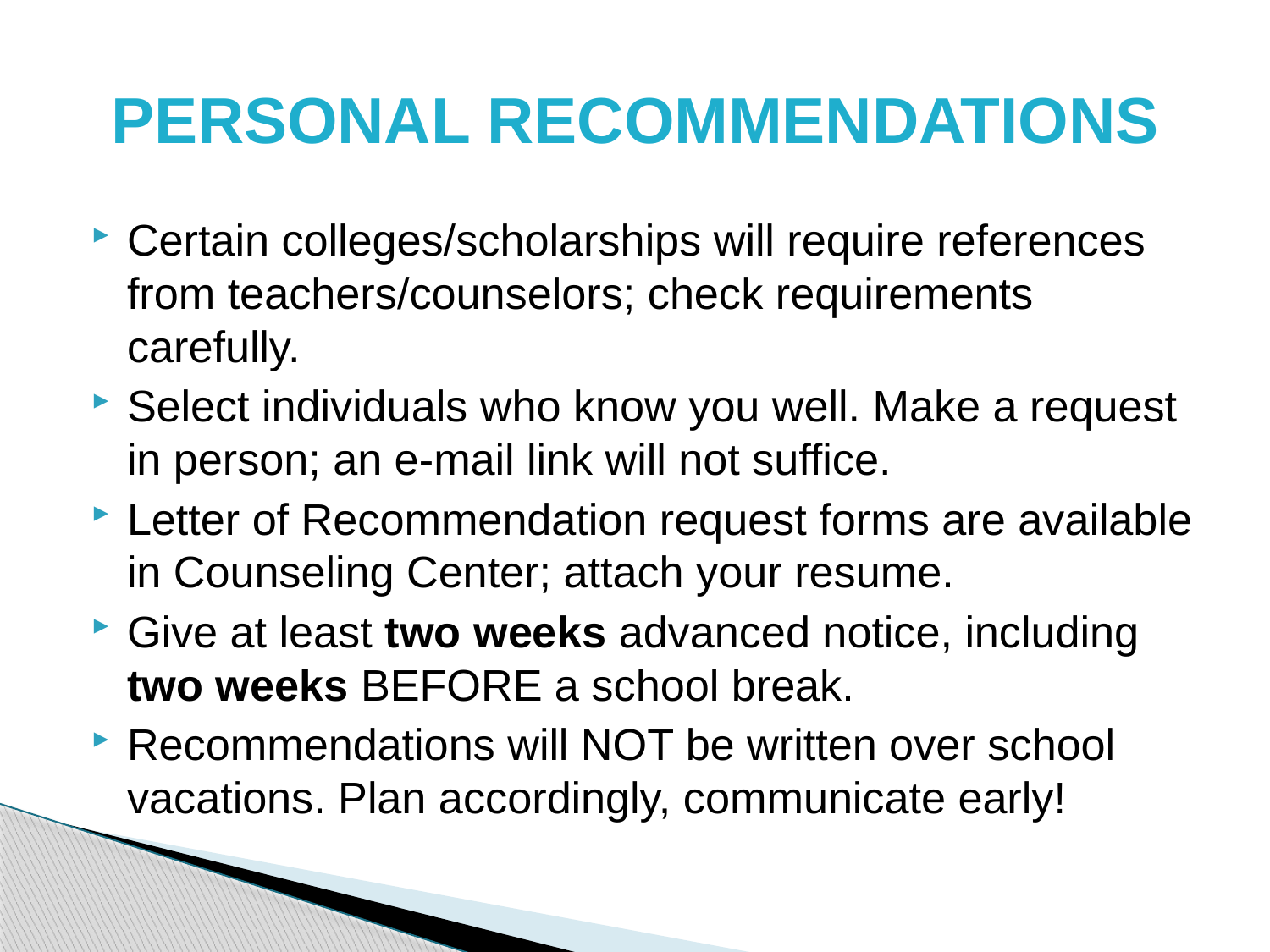

# PERSONAL RECOMMENDATIONS
Certain colleges/scholarships will require references from teachers/counselors; check requirements carefully.
Select individuals who know you well. Make a request in person; an e-mail link will not suffice.
Letter of Recommendation request forms are available in Counseling Center; attach your resume.
Give at least two weeks advanced notice, including two weeks BEFORE a school break.
Recommendations will NOT be written over school vacations. Plan accordingly, communicate early!